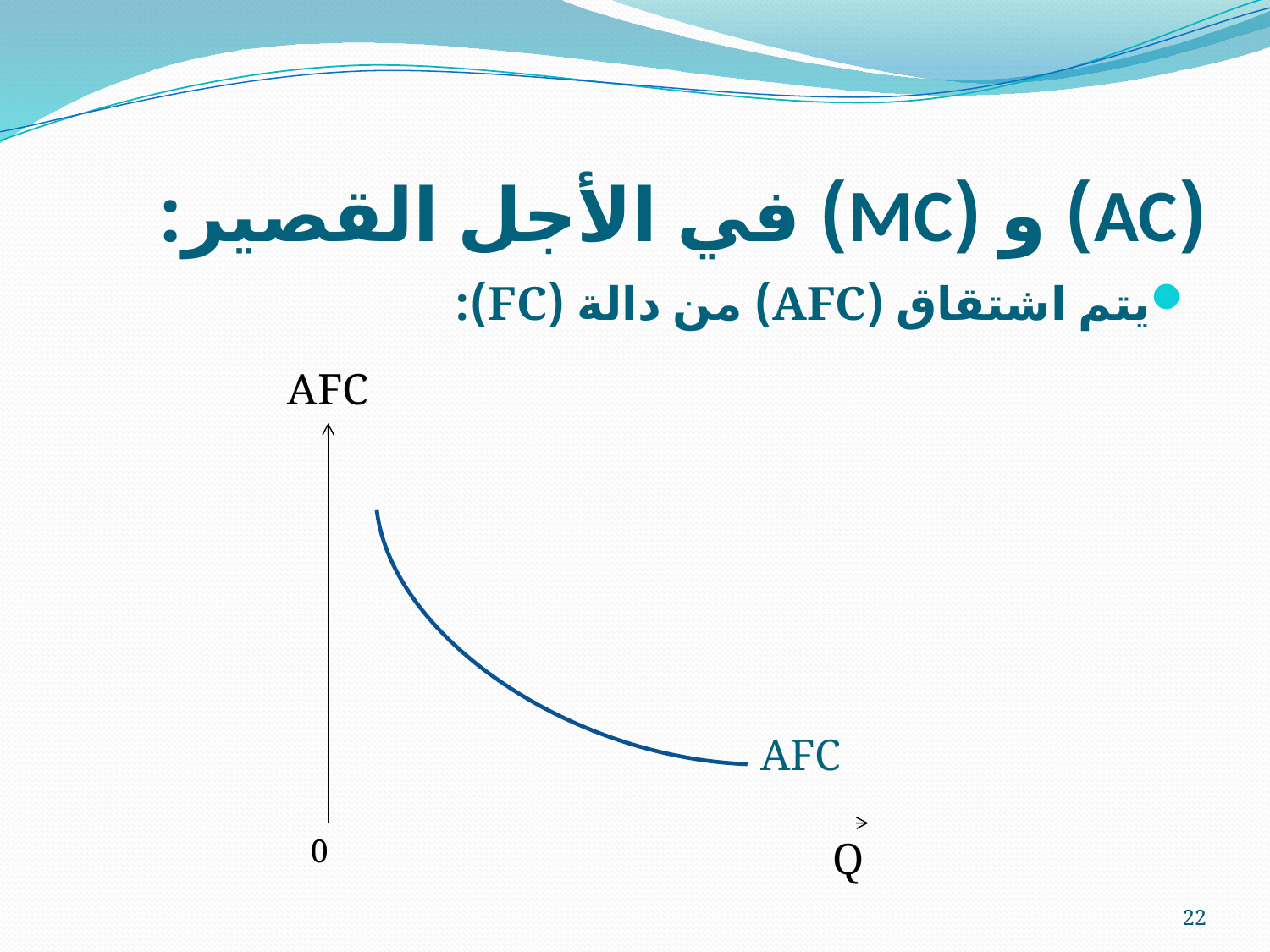

# (AC) و (MC) في الأجل القصير:
يتم اشتقاق (AFC) من دالة (FC):
AFC

AFC
0
Q
22